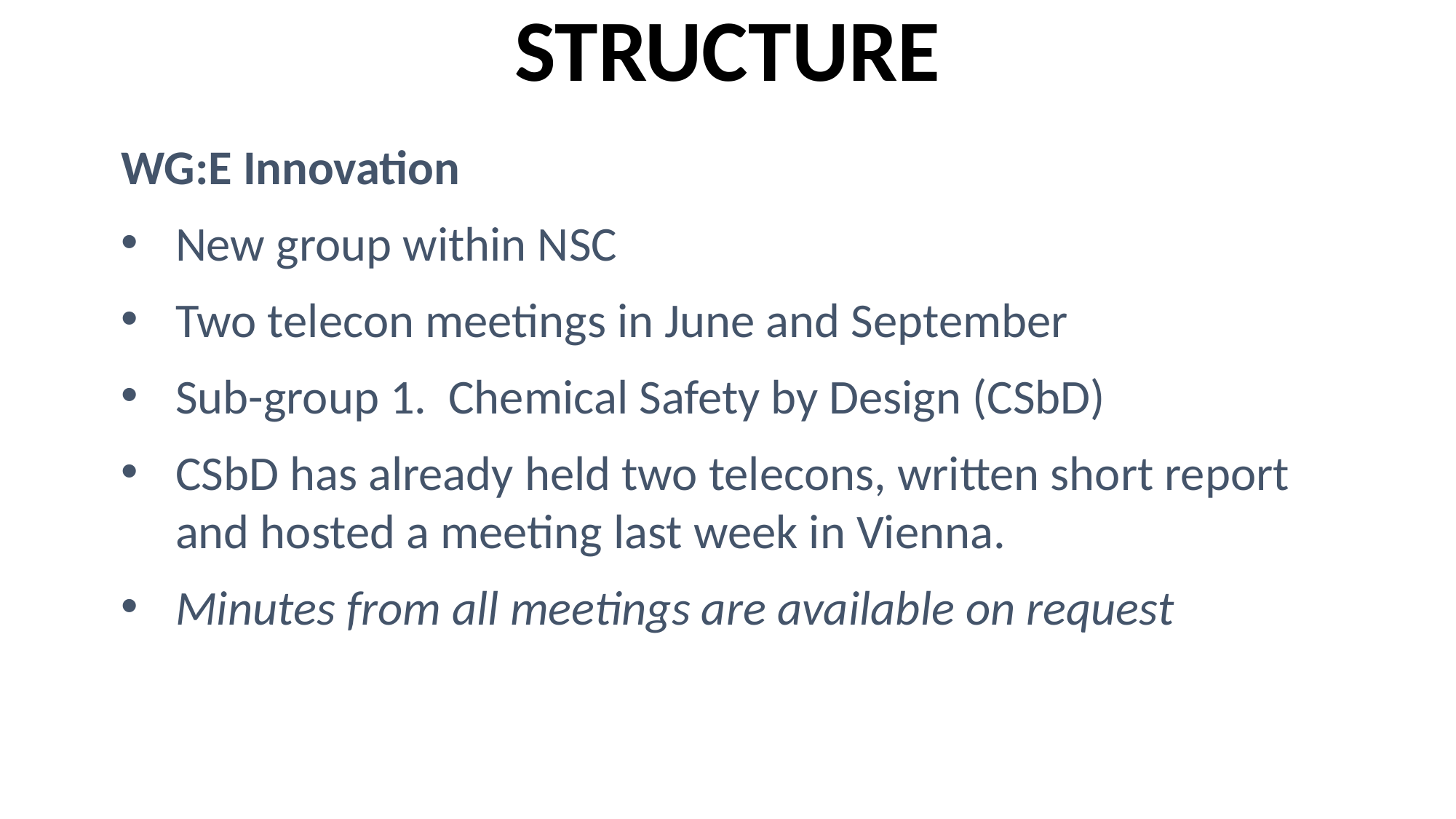

# STRUCTURE
WG:E Innovation
New group within NSC
Two telecon meetings in June and September
Sub-group 1.  Chemical Safety by Design (CSbD)
CSbD has already held two telecons, written short report and hosted a meeting last week in Vienna.
Minutes from all meetings are available on request